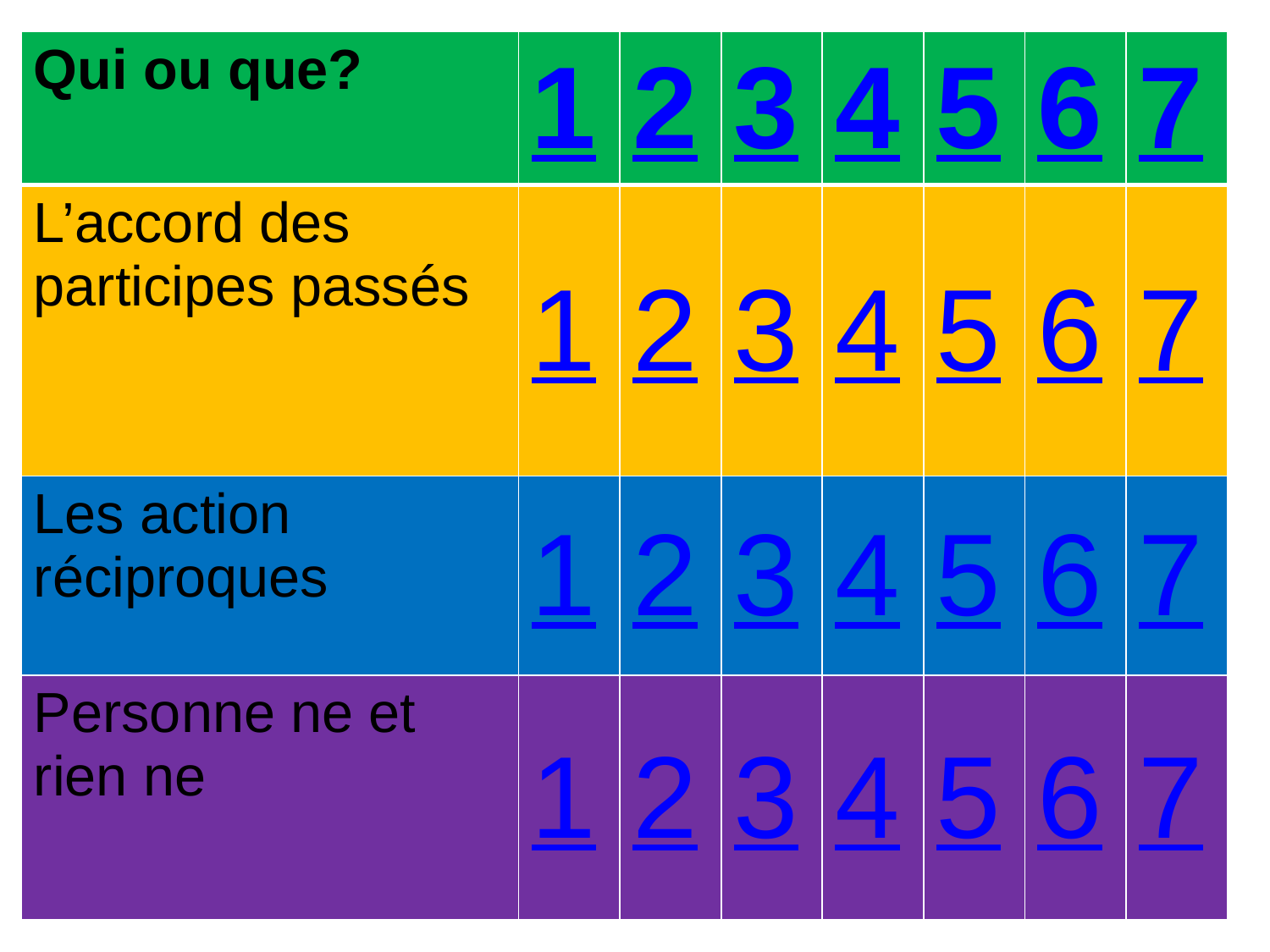

| Qui ou que? | 1 | 2 | 3 | 4 | 5 | 6 | 7 |
| --- | --- | --- | --- | --- | --- | --- | --- |
| L’accord des participes passés | 1 | 2 | 3 | 4 | 5 | 6 | 7 |
| Les action réciproques | 1 | 2 | 3 | 4 | 5 | 6 | 7 |
| Personne ne et rien ne | 1 | 2 | 3 | 4 | 5 | 6 | 7 |